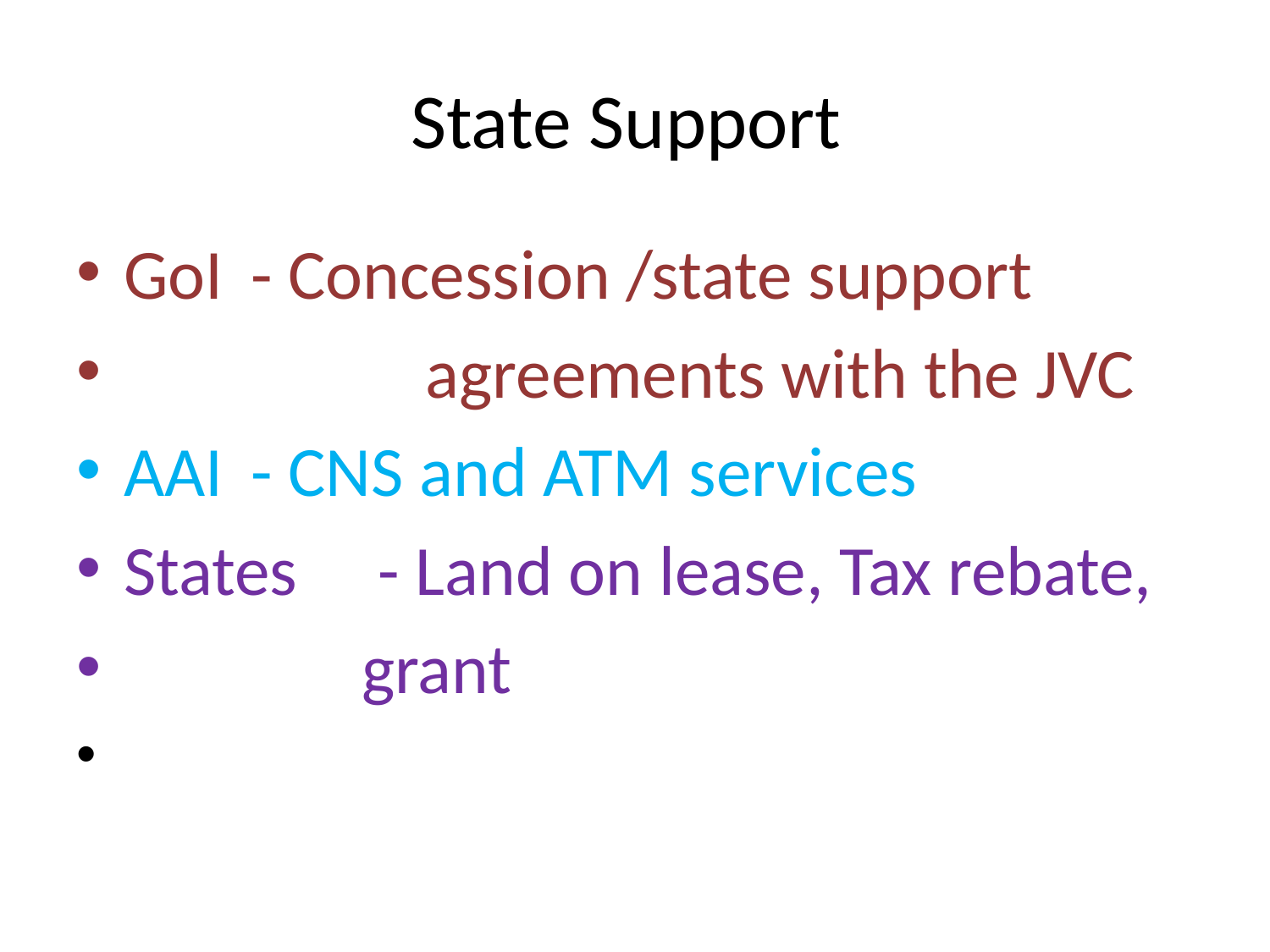

# State Support
GoI	- Concession /state support
                   agreements with the JVC
AAI	- CNS and ATM services
States	- Land on lease, Tax rebate,
               grant